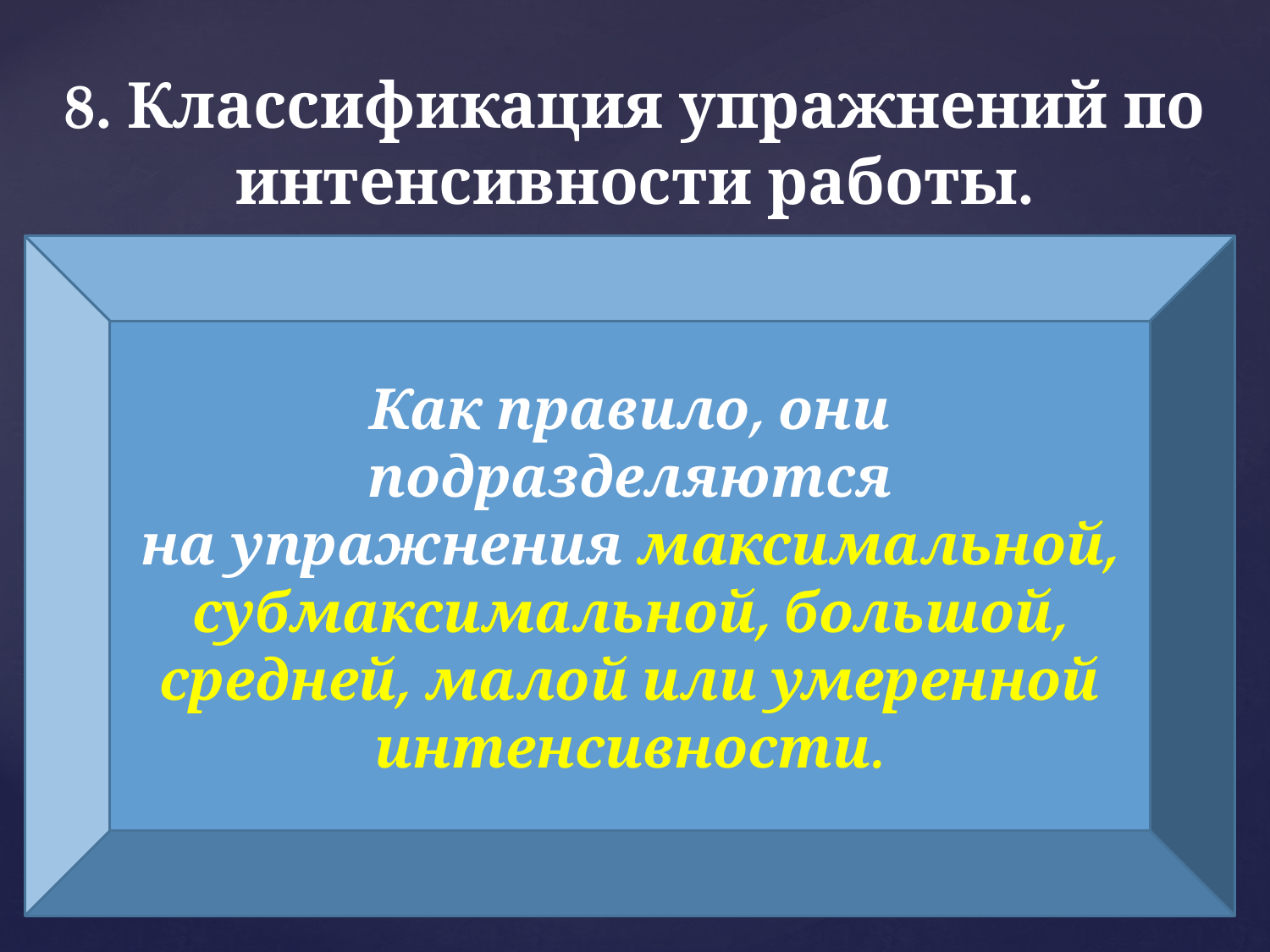

# 8. Классификация упражнений по интенсивности работы.
Как правило, они подразделяются
на упражнения максимальной, субмаксимальной, большой, средней, малой или умеренной интенсивности.